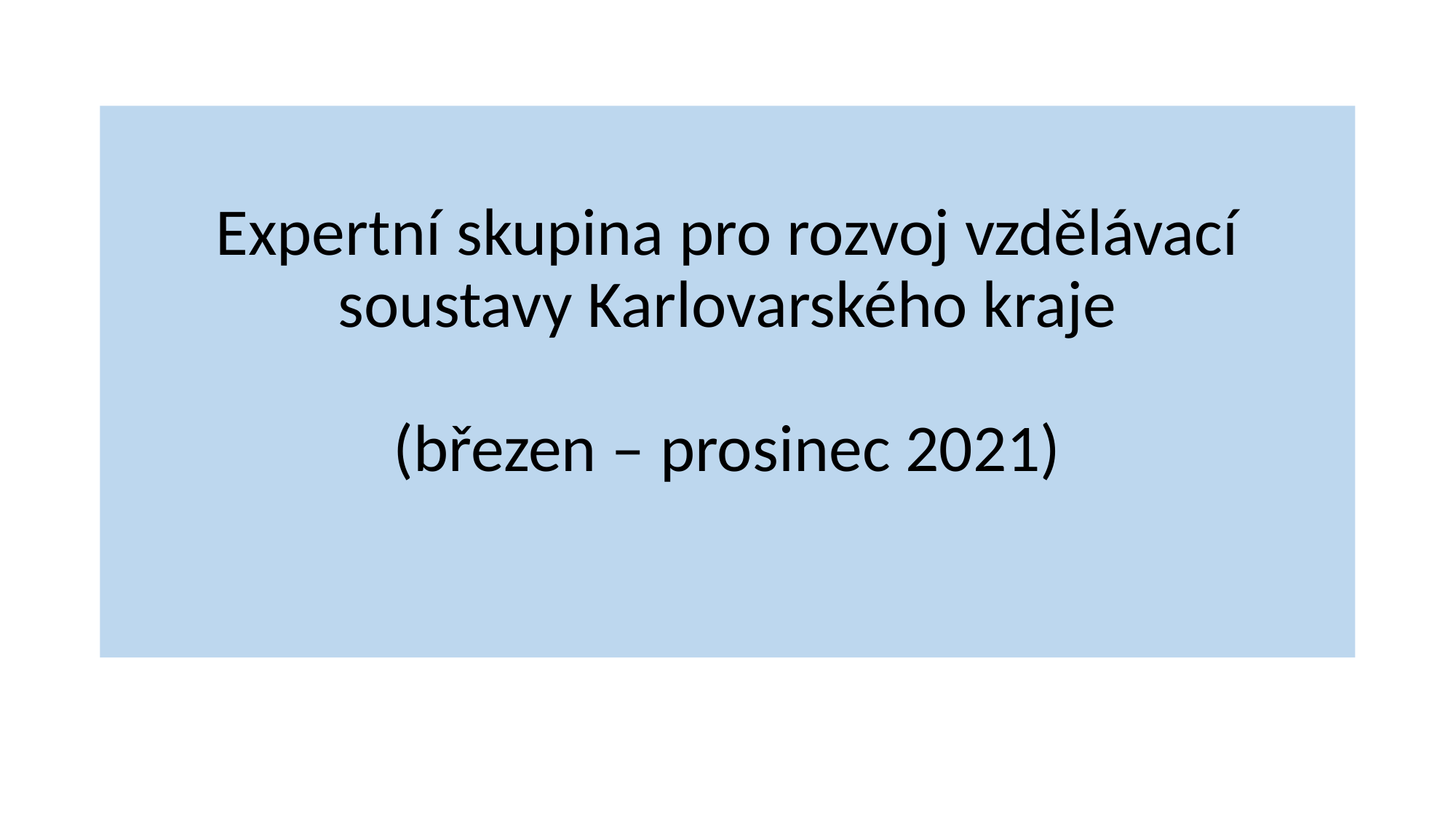

# Expertní skupina pro rozvoj vzdělávací soustavy Karlovarského kraje (březen – prosinec 2021)